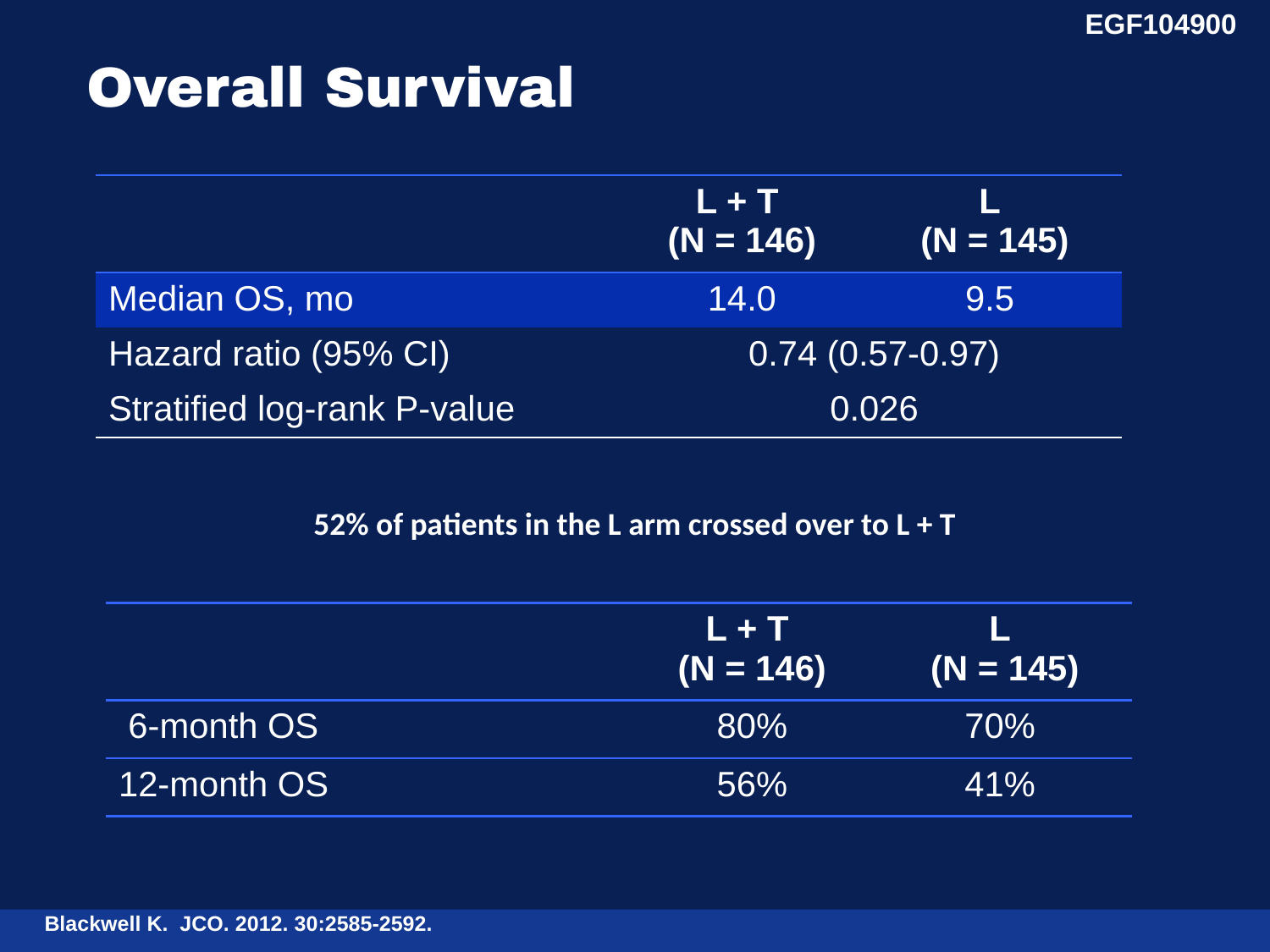

EGF104900
# Overall Survival
|  | L + T (N = 146) | L (N = 145) |
| --- | --- | --- |
| Median OS, mo | 14.0 | 9.5 |
| Hazard ratio (95% CI) | 0.74 (0.57-0.97) |  |
| Stratified log-rank P-value | 0.026 |  |
52% of patients in the L arm crossed over to L + T
|  | L + T (N = 146) | L (N = 145) |
| --- | --- | --- |
| 6-month OS | 80% | 70% |
| 12-month OS | 56% | 41% |
Blackwell K.  JCO. 2012. 30:2585-2592.